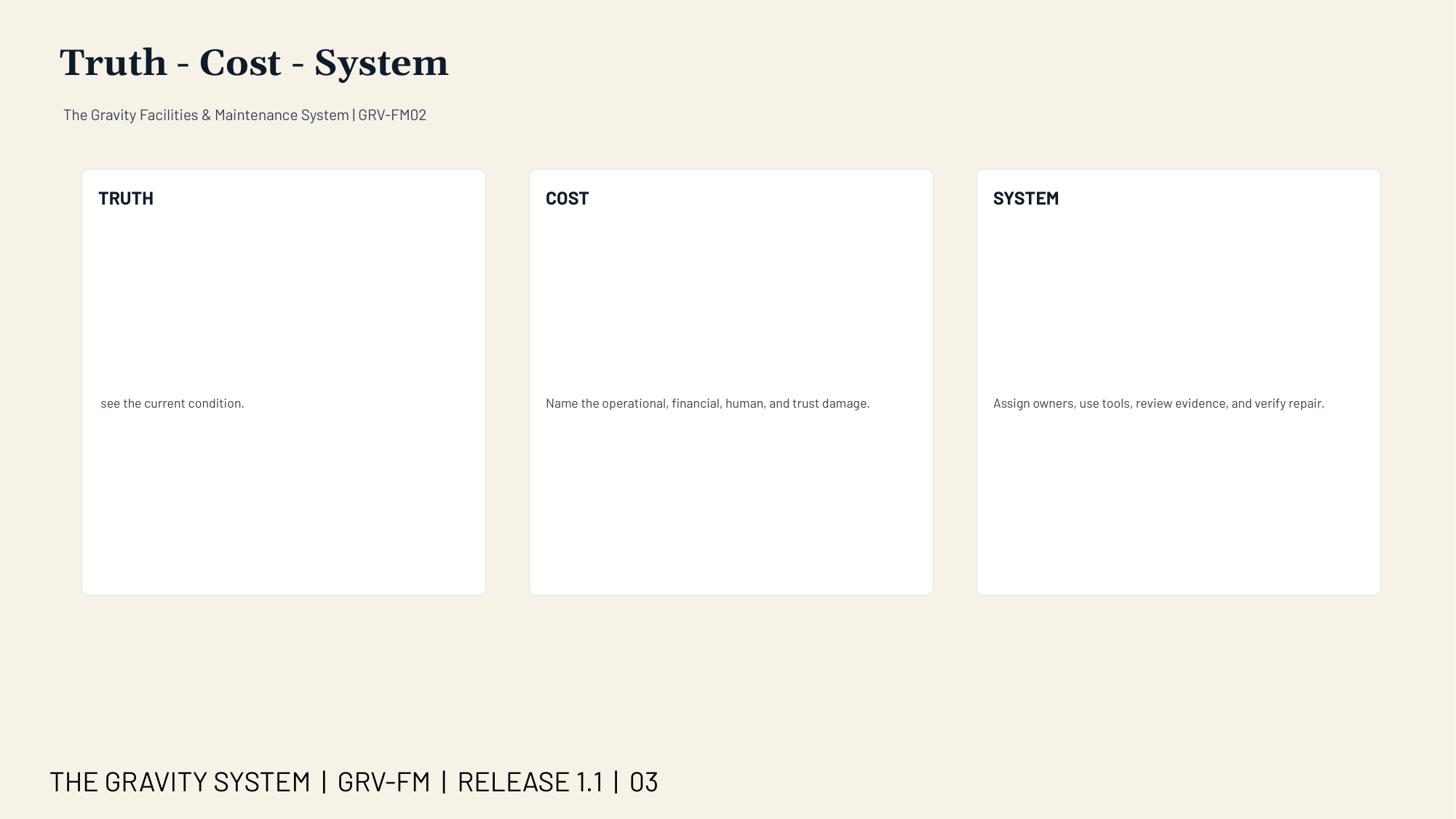

Truth - Cost - System
The Gravity Facilities & Maintenance System | GRV-FM02

TRUTH
COST
SYSTEM
 see the current condition.
Name the operational, financial, human, and trust damage.
Assign owners, use tools, review evidence, and verify repair.
THE GRAVITY SYSTEM  |  GRV-FM  |  RELEASE 1.1  |  03